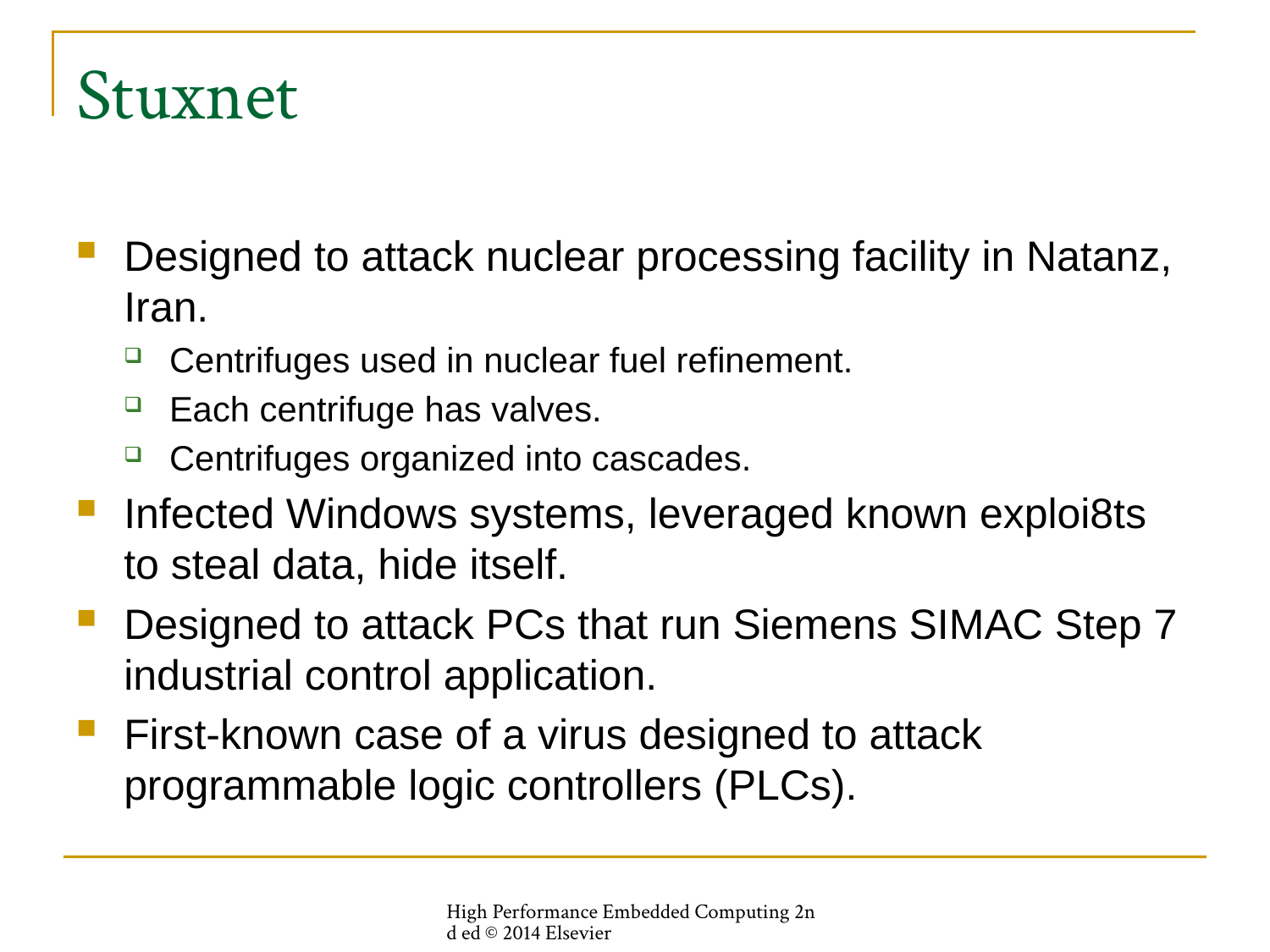

# Stuxnet
Designed to attack nuclear processing facility in Natanz, Iran.
Centrifuges used in nuclear fuel refinement.
Each centrifuge has valves.
Centrifuges organized into cascades.
Infected Windows systems, leveraged known exploi8ts to steal data, hide itself.
Designed to attack PCs that run Siemens SIMAC Step 7 industrial control application.
First-known case of a virus designed to attack programmable logic controllers (PLCs).
High Performance Embedded Computing 2nd ed © 2014 Elsevier